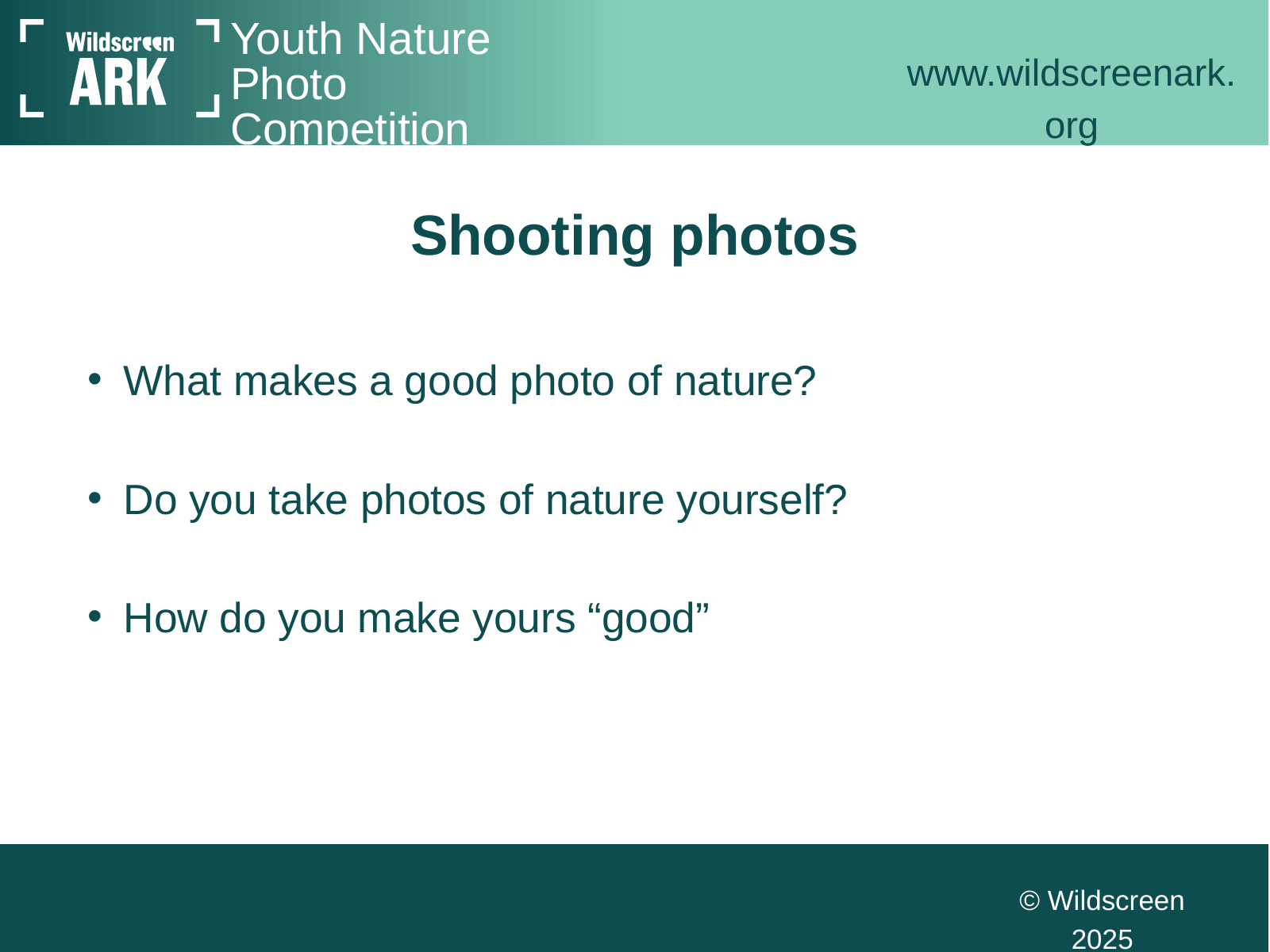

www.wildscreenark.org

Youth Nature Photo Competition

Shooting photos

What makes a good photo of nature?

Do you take photos of nature yourself?

How do you make yours “good”

© Wildscreen 2025